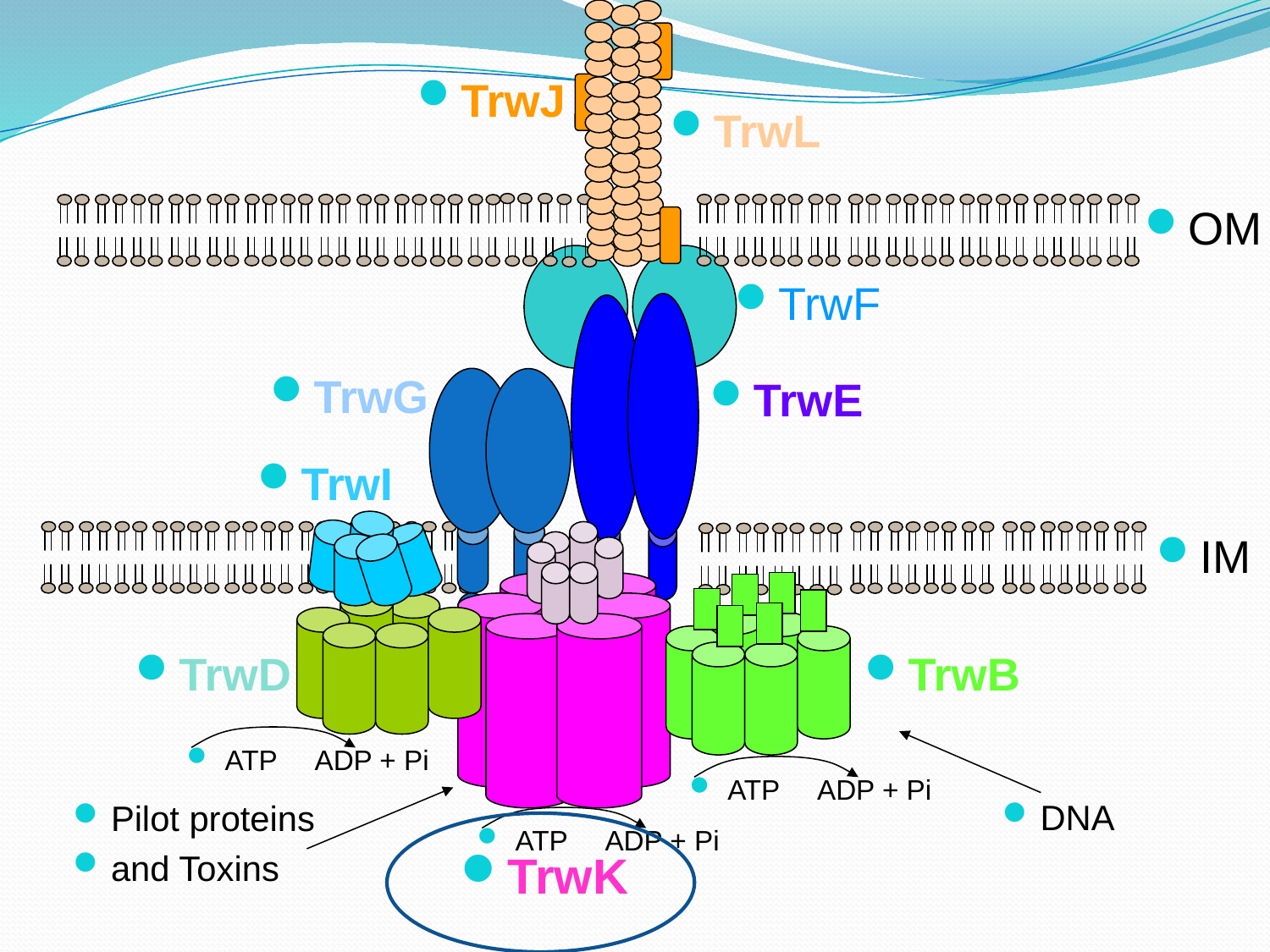

TrwJ

TrwL
OM

TrwF

TrwG
TrwE

TrwI

IM

TrwD
TrwB

ATP     ADP + Pi

ATP     ADP + Pi

DNA
Pilot proteins
and Toxins

ATP     ADP + Pi
TrwK
#